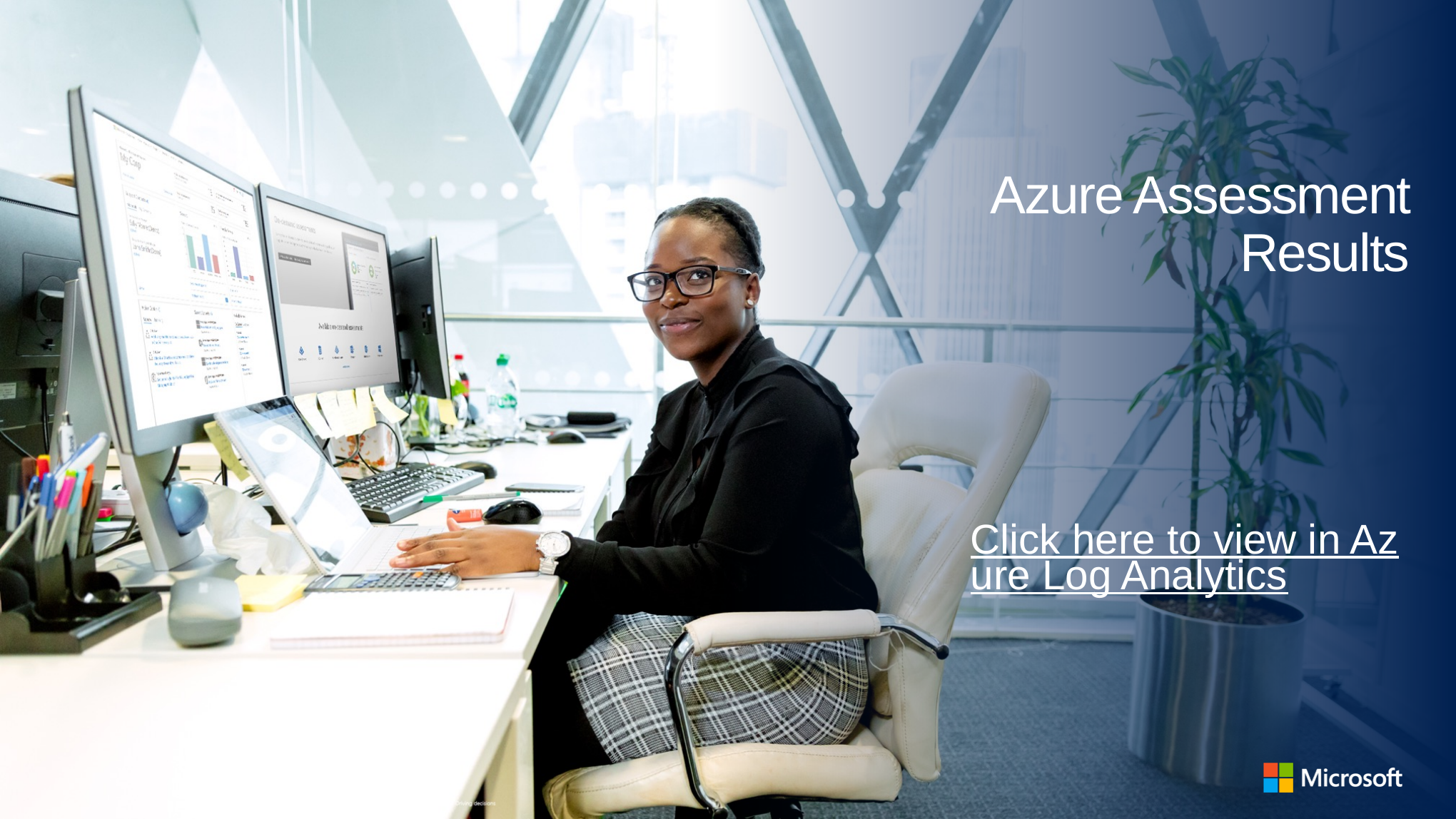

# Azure Assessment Results
Click here to view in Azure Log Analytics